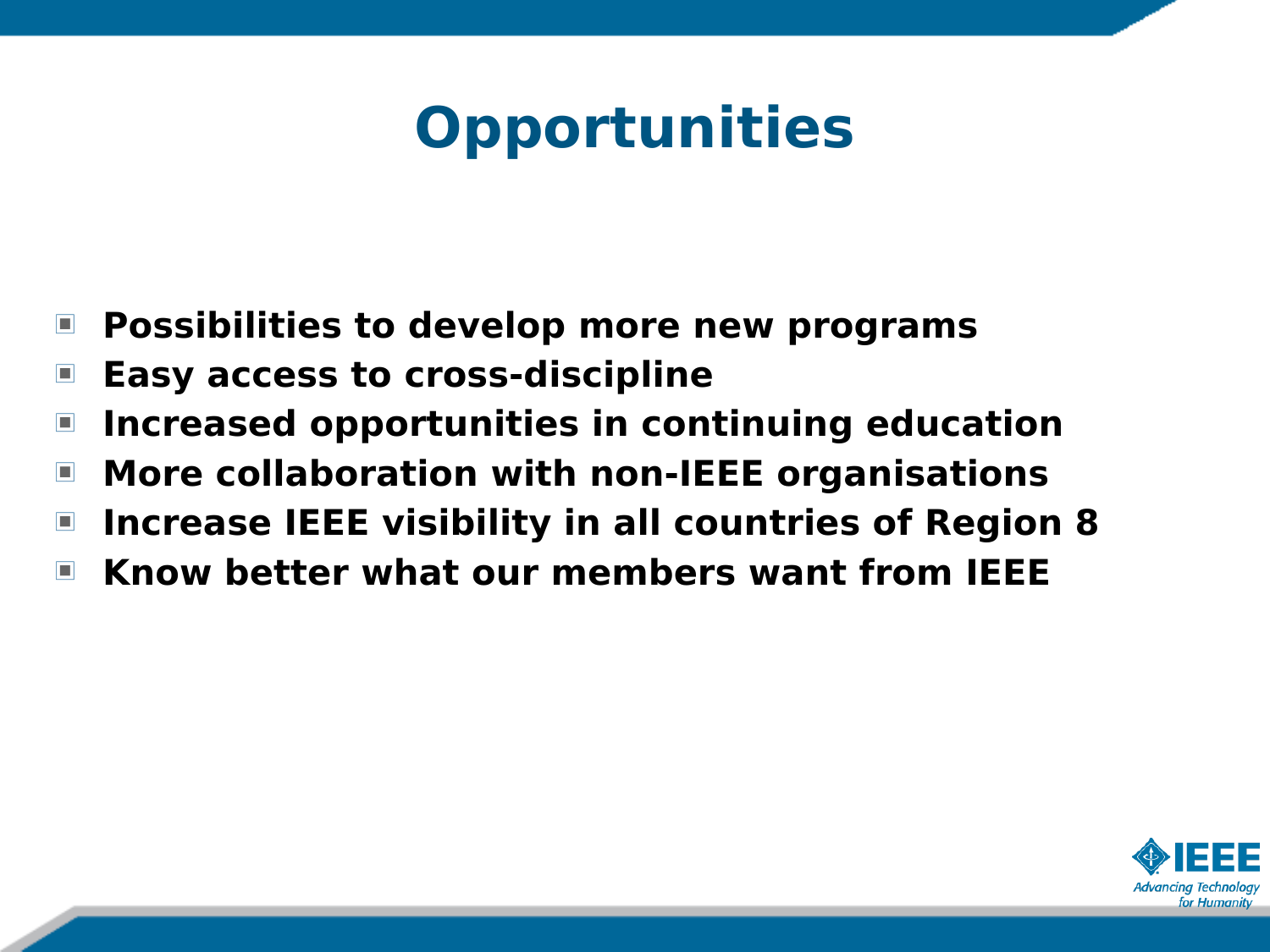

Opportunities
Possibilities to develop more new programs
Easy access to cross-discipline
Increased opportunities in continuing education
More collaboration with non-IEEE organisations
Increase IEEE visibility in all countries of Region 8
Know better what our members want from IEEE